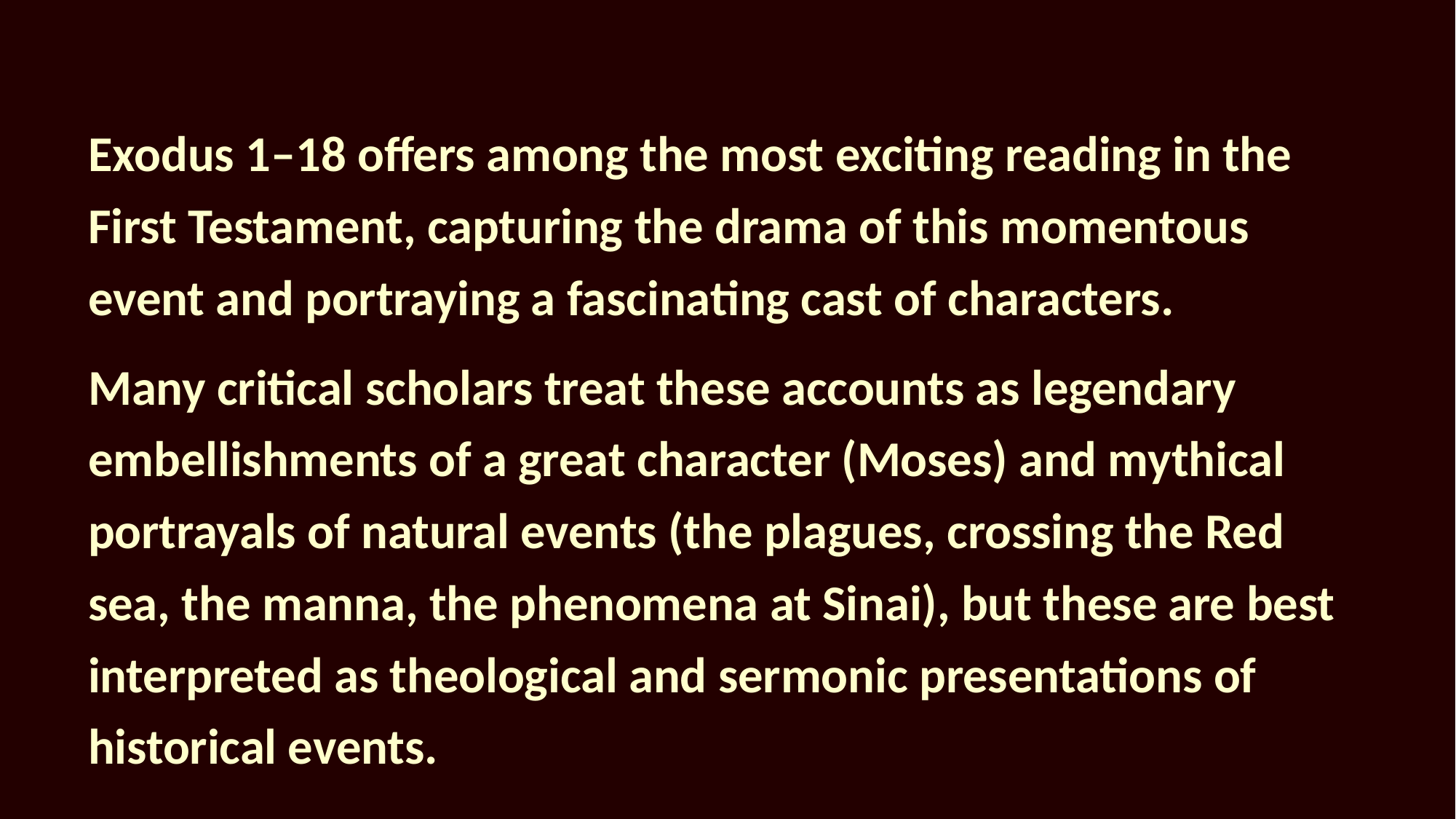

Exodus 1–18 offers among the most exciting reading in the First Testament, capturing the drama of this momentous event and portraying a fascinating cast of characters.
Many critical scholars treat these accounts as legendary embellishments of a great character (Moses) and mythical portrayals of natural events (the plagues, crossing the Red sea, the manna, the phenomena at Sinai), but these are best interpreted as theological and sermonic presentations of historical events.